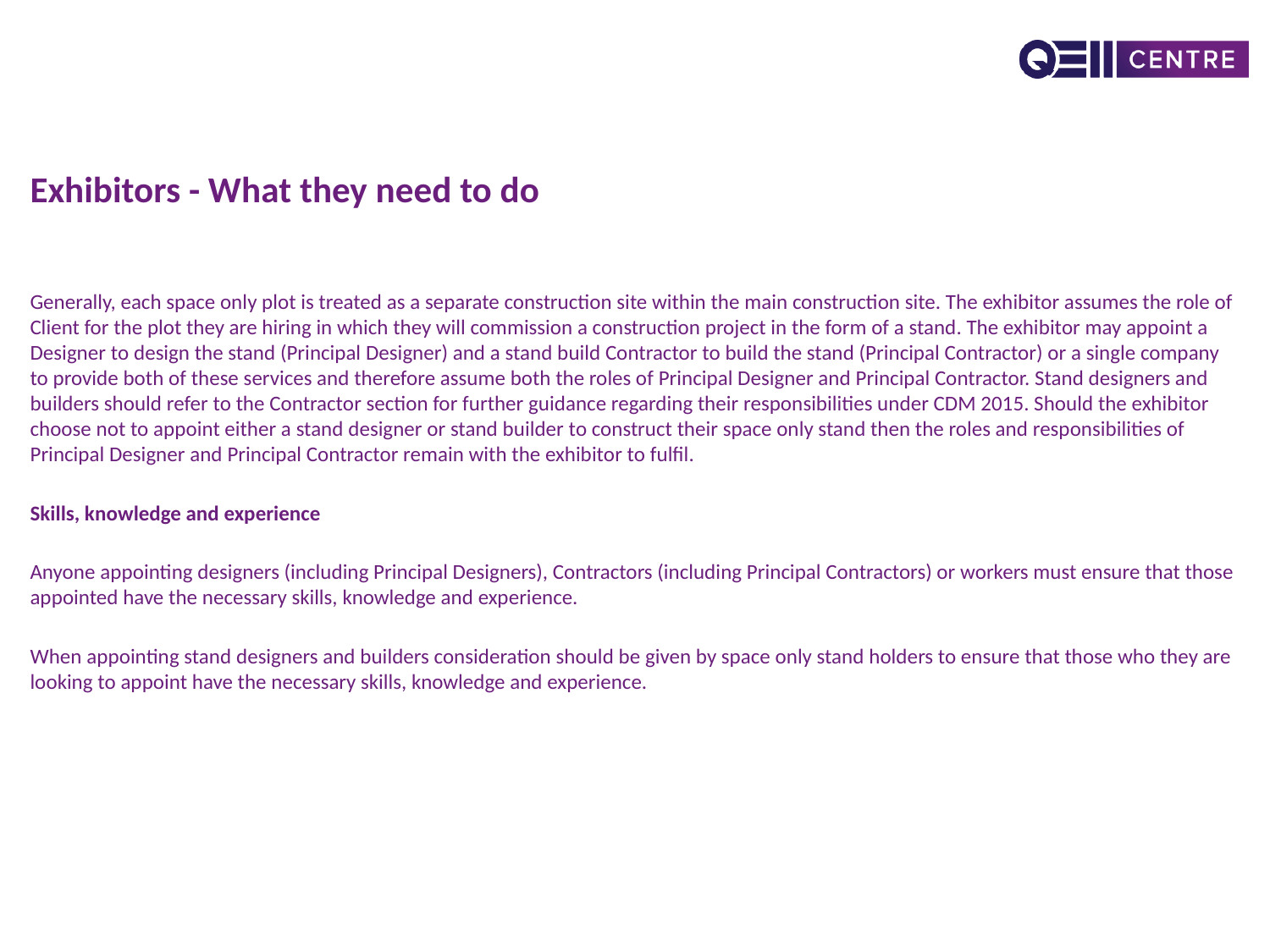

# Exhibitors - What they need to do
Generally, each space only plot is treated as a separate construction site within the main construction site. The exhibitor assumes the role of Client for the plot they are hiring in which they will commission a construction project in the form of a stand. The exhibitor may appoint a Designer to design the stand (Principal Designer) and a stand build Contractor to build the stand (Principal Contractor) or a single company to provide both of these services and therefore assume both the roles of Principal Designer and Principal Contractor. Stand designers and builders should refer to the Contractor section for further guidance regarding their responsibilities under CDM 2015. Should the exhibitor choose not to appoint either a stand designer or stand builder to construct their space only stand then the roles and responsibilities of Principal Designer and Principal Contractor remain with the exhibitor to fulfil.

Skills, knowledge and experience

Anyone appointing designers (including Principal Designers), Contractors (including Principal Contractors) or workers must ensure that those appointed have the necessary skills, knowledge and experience.

When appointing stand designers and builders consideration should be given by space only stand holders to ensure that those who they are looking to appoint have the necessary skills, knowledge and experience.